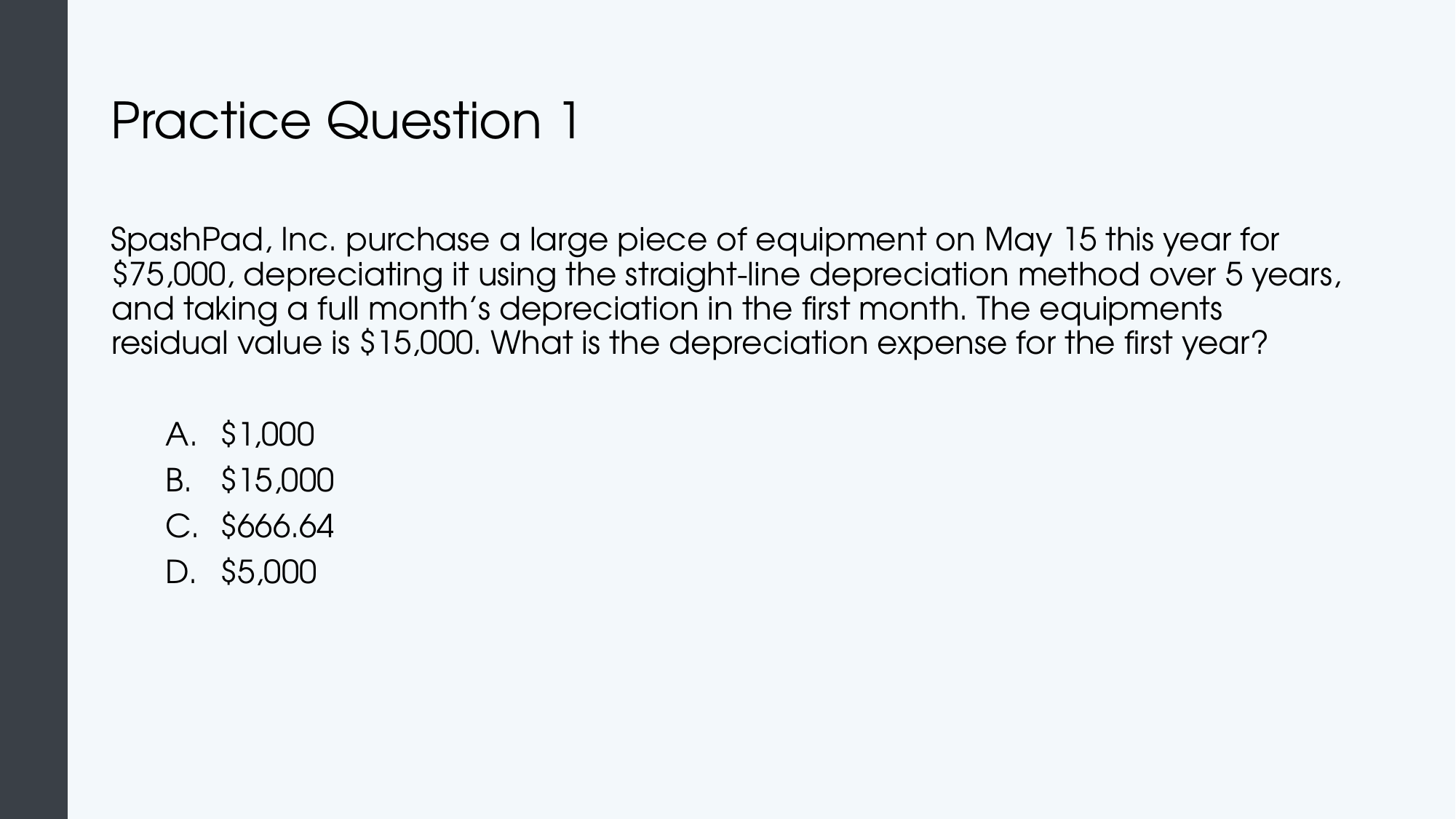

# Practice Question 1
SpashPad, Inc. purchase a large piece of equipment on May 15 this year for $75,000, depreciating it using the straight-line depreciation method over 5 years, and taking a full month’s depreciation in the first month. The equipments residual value is $15,000. What is the depreciation expense for the first year?

$1,000
$15,000
$666.64
$5,000